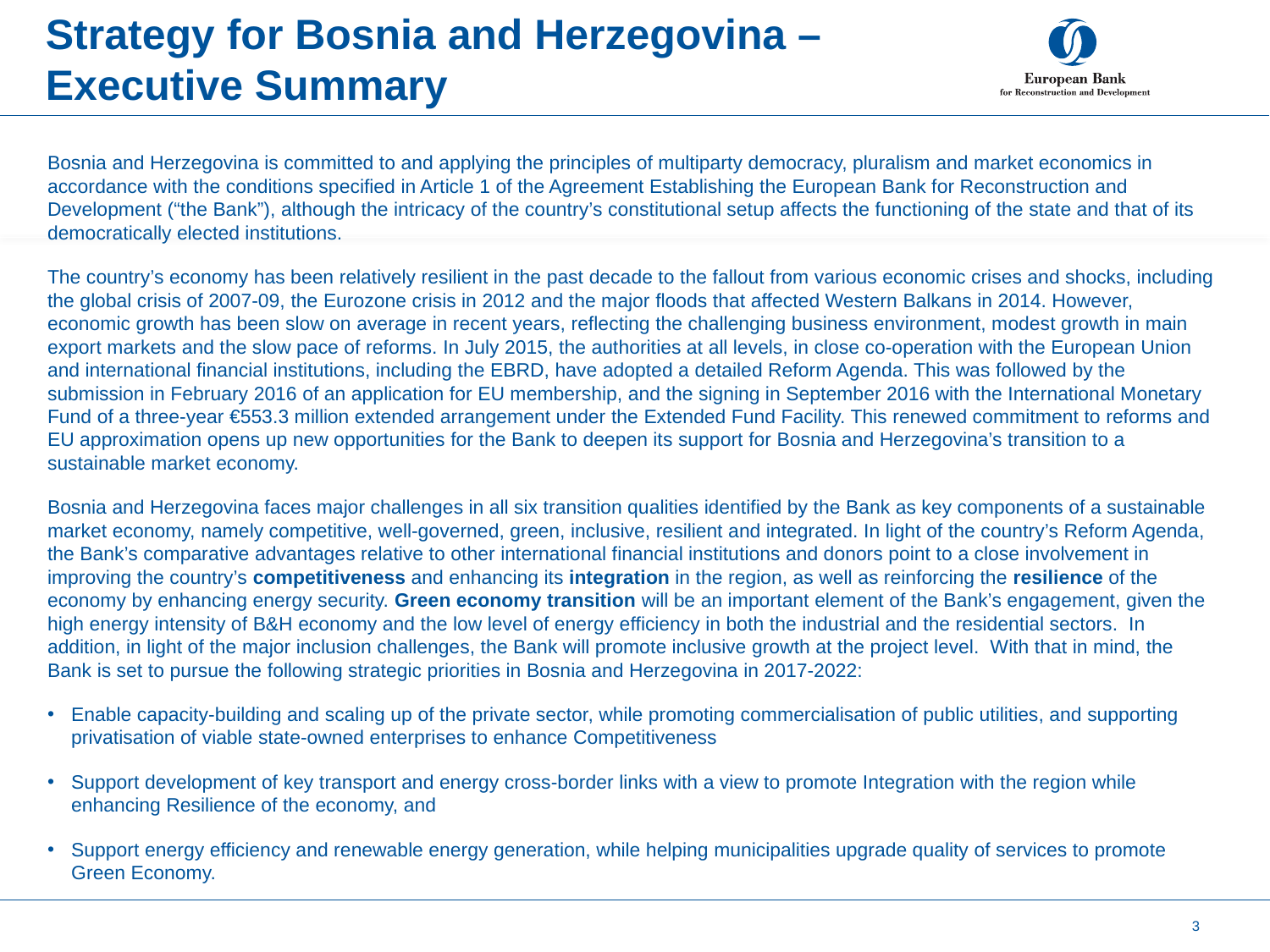

# Strategy for Bosnia and Herzegovina – Executive Summary
Bosnia and Herzegovina is committed to and applying the principles of multiparty democracy, pluralism and market economics in accordance with the conditions specified in Article 1 of the Agreement Establishing the European Bank for Reconstruction and Development (“the Bank”), although the intricacy of the country’s constitutional setup affects the functioning of the state and that of its democratically elected institutions.
The country’s economy has been relatively resilient in the past decade to the fallout from various economic crises and shocks, including the global crisis of 2007-09, the Eurozone crisis in 2012 and the major floods that affected Western Balkans in 2014. However, economic growth has been slow on average in recent years, reflecting the challenging business environment, modest growth in main export markets and the slow pace of reforms. In July 2015, the authorities at all levels, in close co-operation with the European Union and international financial institutions, including the EBRD, have adopted a detailed Reform Agenda. This was followed by the submission in February 2016 of an application for EU membership, and the signing in September 2016 with the International Monetary Fund of a three-year €553.3 million extended arrangement under the Extended Fund Facility. This renewed commitment to reforms and EU approximation opens up new opportunities for the Bank to deepen its support for Bosnia and Herzegovina’s transition to a sustainable market economy.
Bosnia and Herzegovina faces major challenges in all six transition qualities identified by the Bank as key components of a sustainable market economy, namely competitive, well-governed, green, inclusive, resilient and integrated. In light of the country’s Reform Agenda, the Bank’s comparative advantages relative to other international financial institutions and donors point to a close involvement in improving the country’s competitiveness and enhancing its integration in the region, as well as reinforcing the resilience of the economy by enhancing energy security. Green economy transition will be an important element of the Bank’s engagement, given the high energy intensity of B&H economy and the low level of energy efficiency in both the industrial and the residential sectors.  In addition, in light of the major inclusion challenges, the Bank will promote inclusive growth at the project level.  With that in mind, the Bank is set to pursue the following strategic priorities in Bosnia and Herzegovina in 2017-2022:
Enable capacity-building and scaling up of the private sector, while promoting commercialisation of public utilities, and supporting privatisation of viable state-owned enterprises to enhance Competitiveness
Support development of key transport and energy cross-border links with a view to promote Integration with the region while enhancing Resilience of the economy, and
Support energy efficiency and renewable energy generation, while helping municipalities upgrade quality of services to promote Green Economy.

3